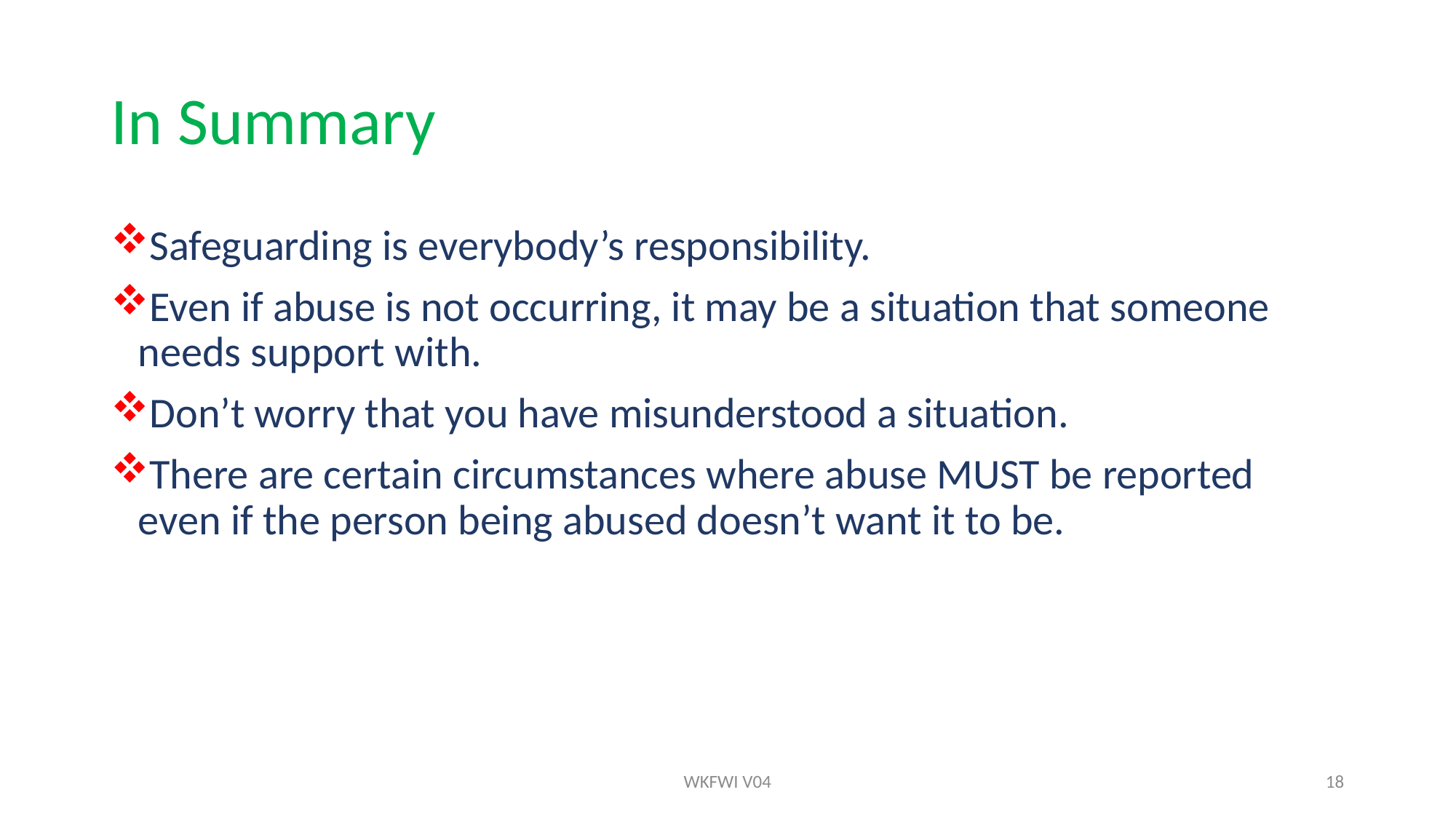

# In Summary
Safeguarding is everybody’s responsibility.
Even if abuse is not occurring, it may be a situation that someone needs support with.
Don’t worry that you have misunderstood a situation.
There are certain circumstances where abuse MUST be reported even if the person being abused doesn’t want it to be.

WKFWI V04
18